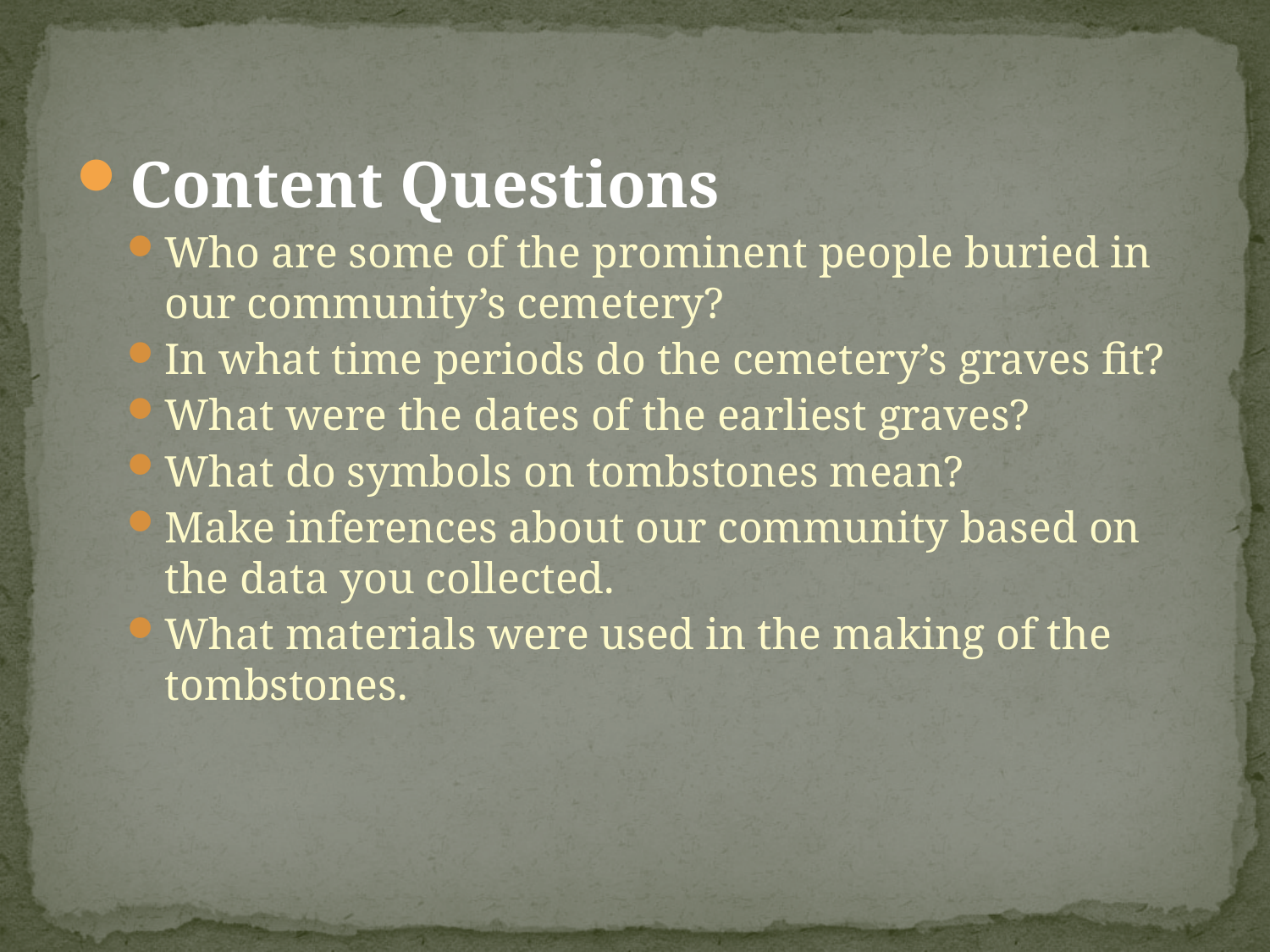

Content Questions
Who are some of the prominent people buried in our community’s cemetery?
In what time periods do the cemetery’s graves fit?
What were the dates of the earliest graves?
What do symbols on tombstones mean?
Make inferences about our community based on the data you collected.
What materials were used in the making of the tombstones.